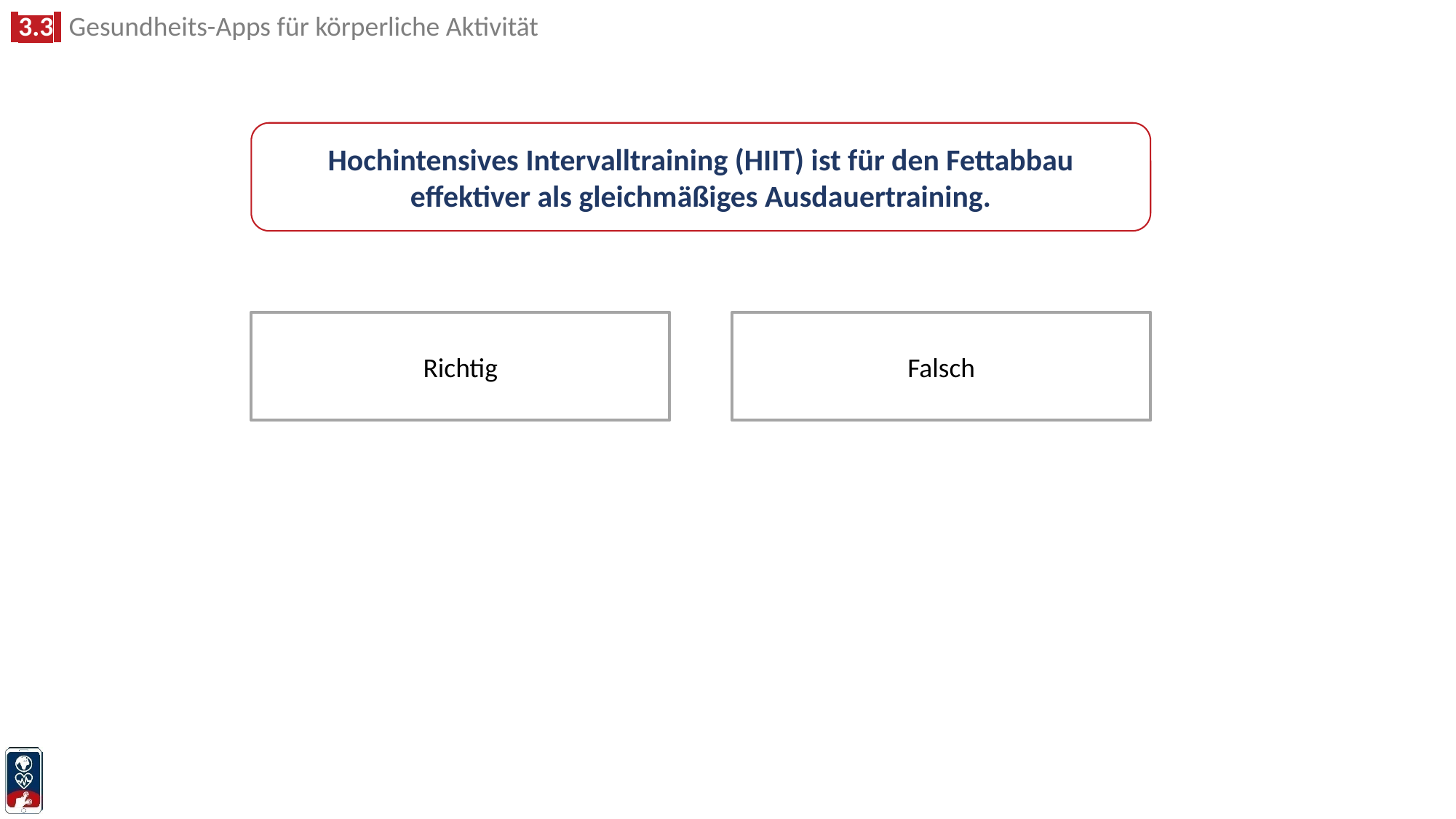

Hochintensives Intervalltraining (HIIT) ist für den Fettabbau effektiver als gleichmäßiges Ausdauertraining.
Richtig
Falsch